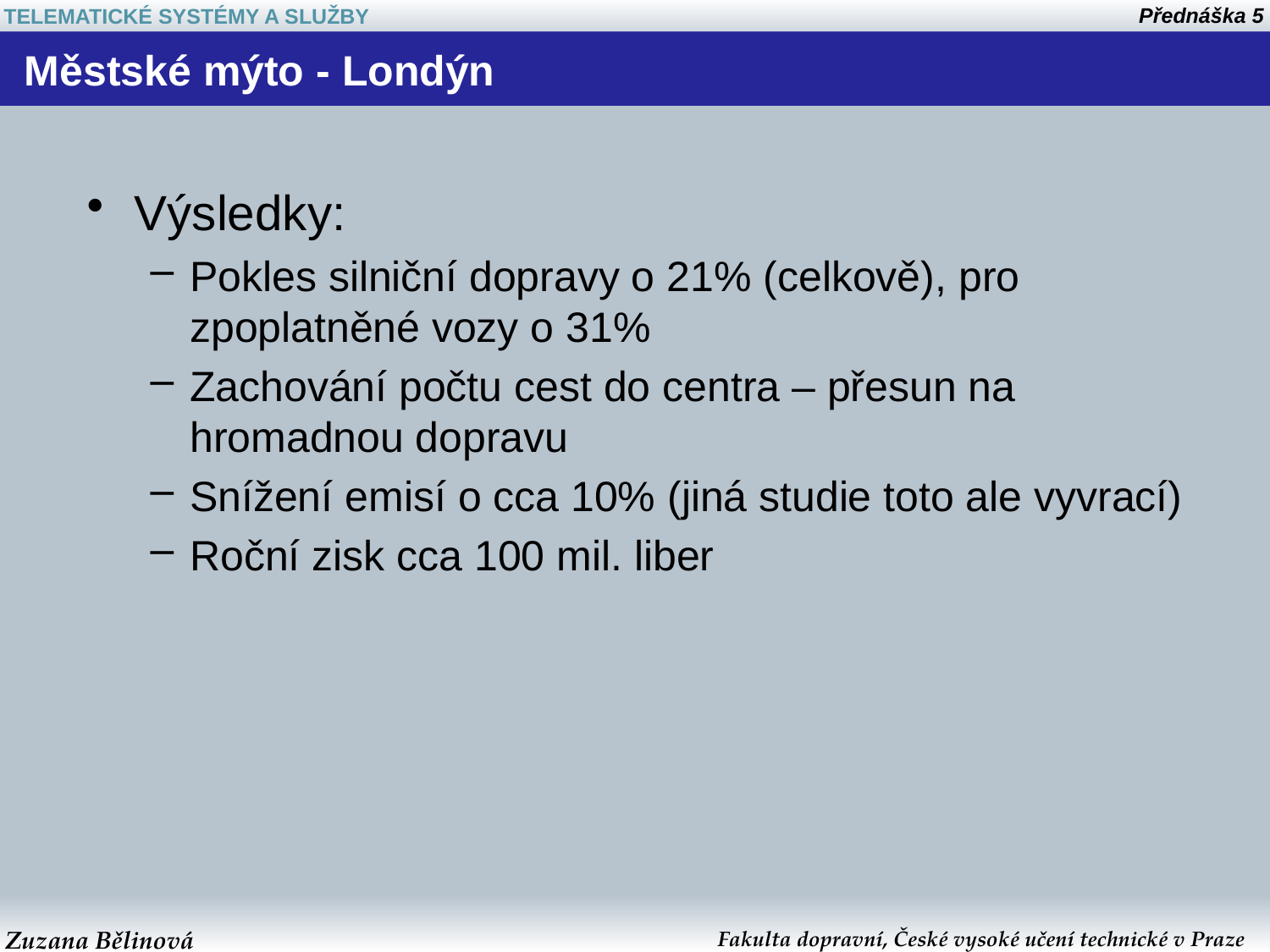

# Městské mýto - Londýn

Výsledky:
Pokles silniční dopravy o 21% (celkově), pro zpoplatněné vozy o 31%
Zachování počtu cest do centra – přesun na hromadnou dopravu
Snížení emisí o cca 10% (jiná studie toto ale vyvrací)
Roční zisk cca 100 mil. liber